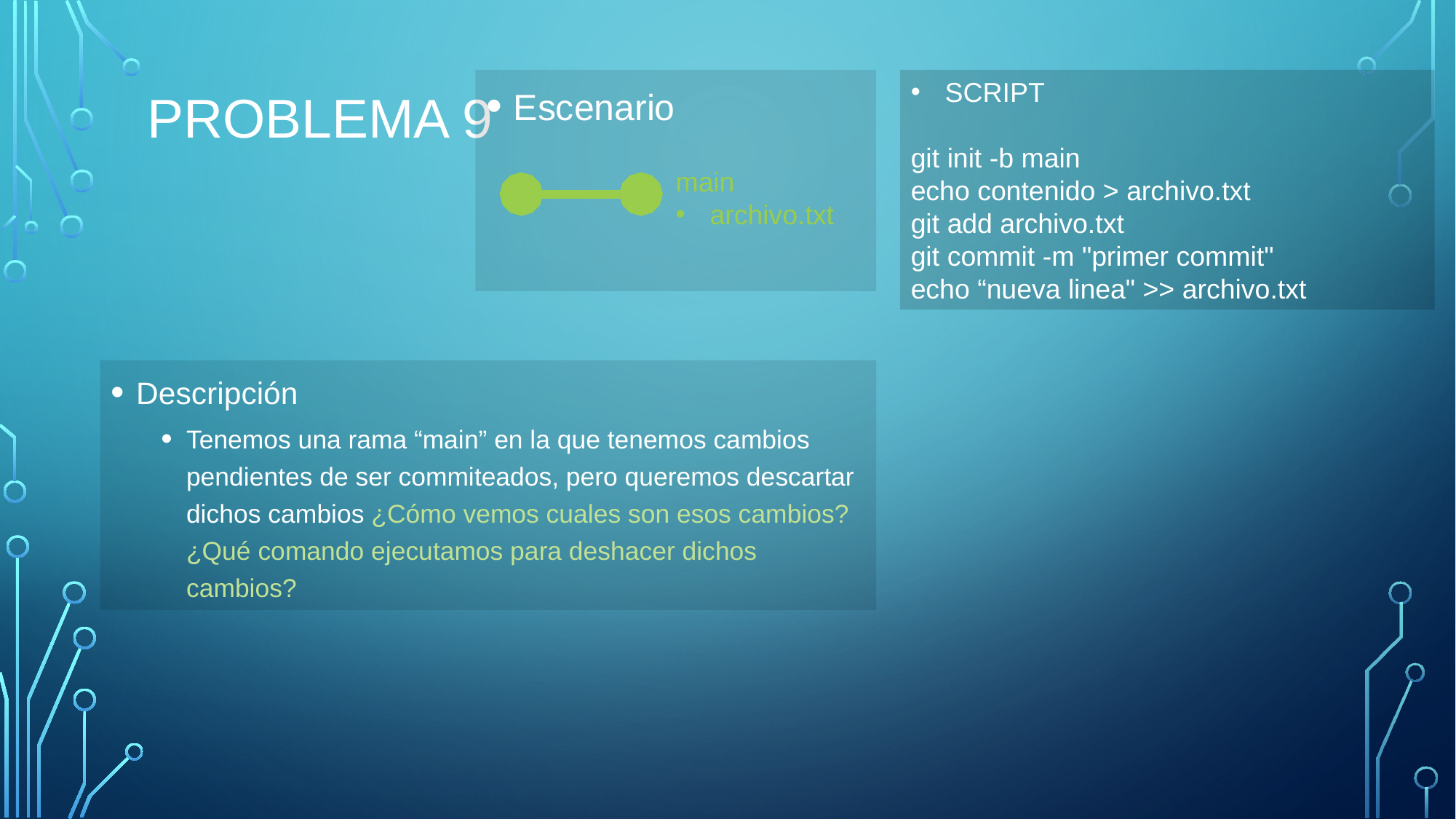

# Problema 9
Escenario
SCRIPT

git init -b main
echo contenido > archivo.txt
git add archivo.txt
git commit -m "primer commit"
echo “nueva linea" >> archivo.txt
main
archivo.txt
Descripción
Tenemos una rama “main” en la que tenemos cambios pendientes de ser commiteados, pero queremos descartar dichos cambios ¿Cómo vemos cuales son esos cambios? ¿Qué comando ejecutamos para deshacer dichos cambios?